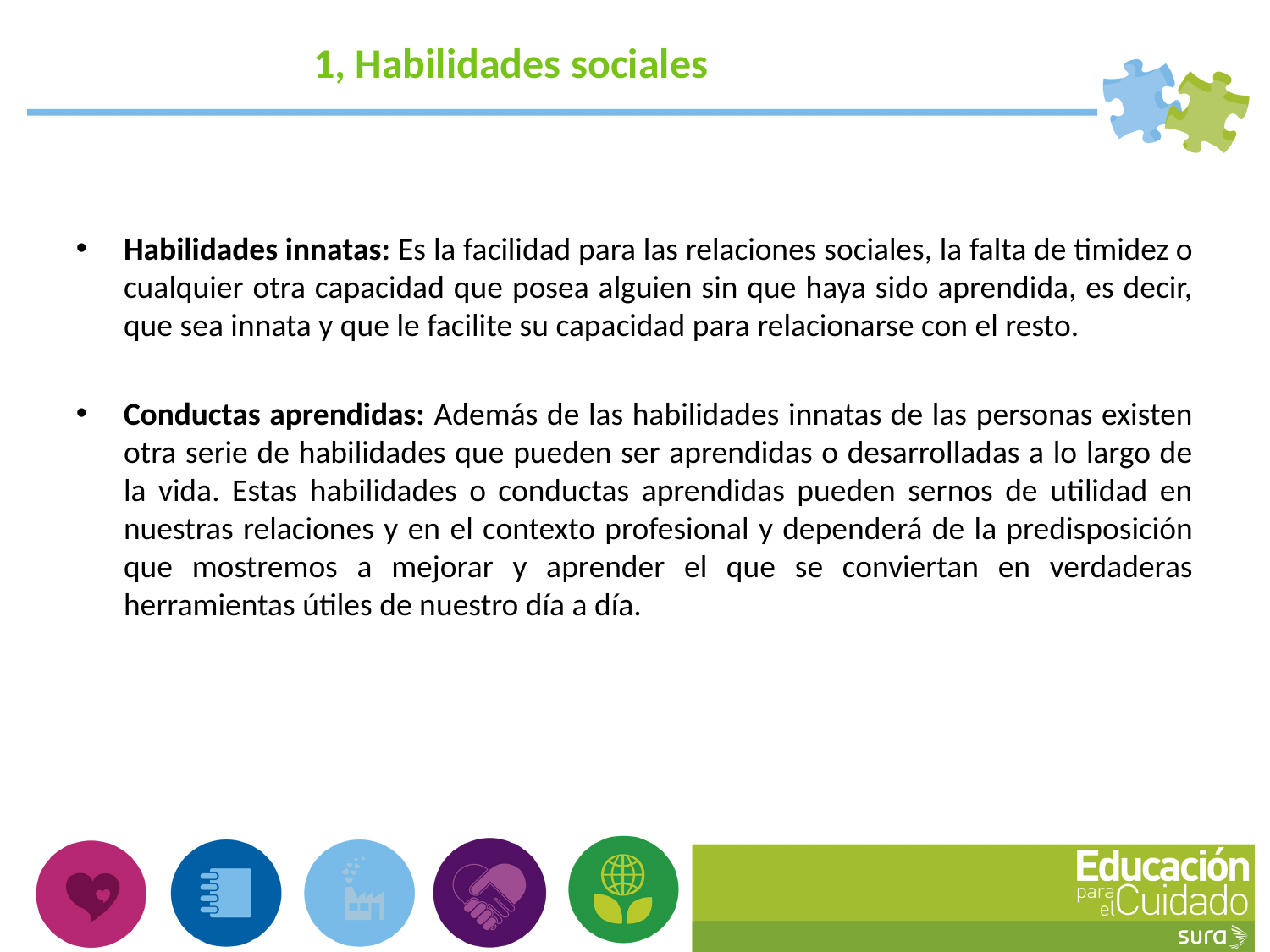

1, Habilidades sociales
Habilidades innatas: Es la facilidad para las relaciones sociales, la falta de timidez o cualquier otra capacidad que posea alguien sin que haya sido aprendida, es decir, que sea innata y que le facilite su capacidad para relacionarse con el resto.

Conductas aprendidas: Además de las habilidades innatas de las personas existen otra serie de habilidades que pueden ser aprendidas o desarrolladas a lo largo de la vida. Estas habilidades o conductas aprendidas pueden sernos de utilidad en nuestras relaciones y en el contexto profesional y dependerá de la predisposición que mostremos a mejorar y aprender el que se conviertan en verdaderas herramientas útiles de nuestro día a día.